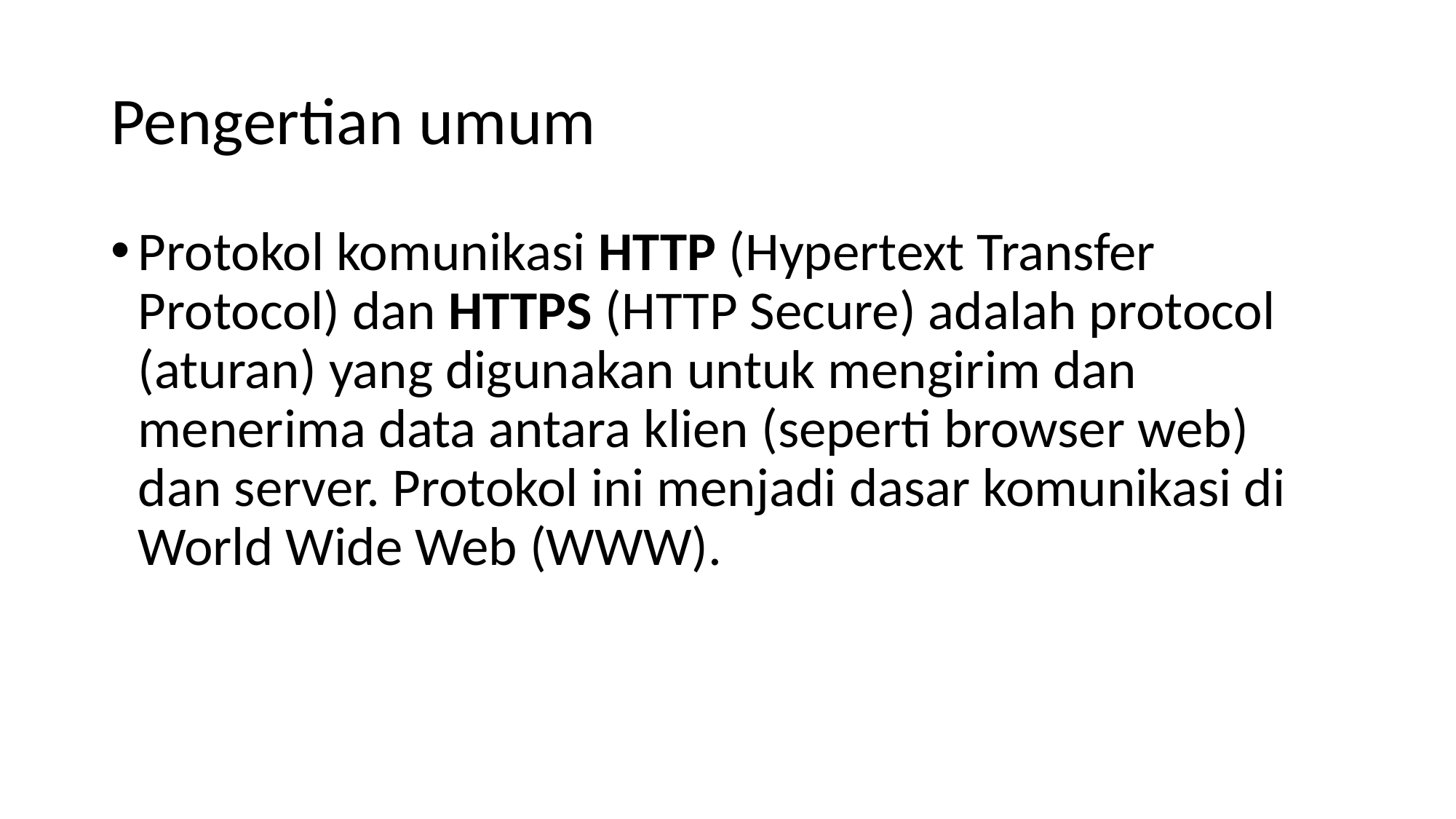

# Pengertian umum
Protokol komunikasi HTTP (Hypertext Transfer Protocol) dan HTTPS (HTTP Secure) adalah protocol (aturan) yang digunakan untuk mengirim dan menerima data antara klien (seperti browser web) dan server. Protokol ini menjadi dasar komunikasi di World Wide Web (WWW).